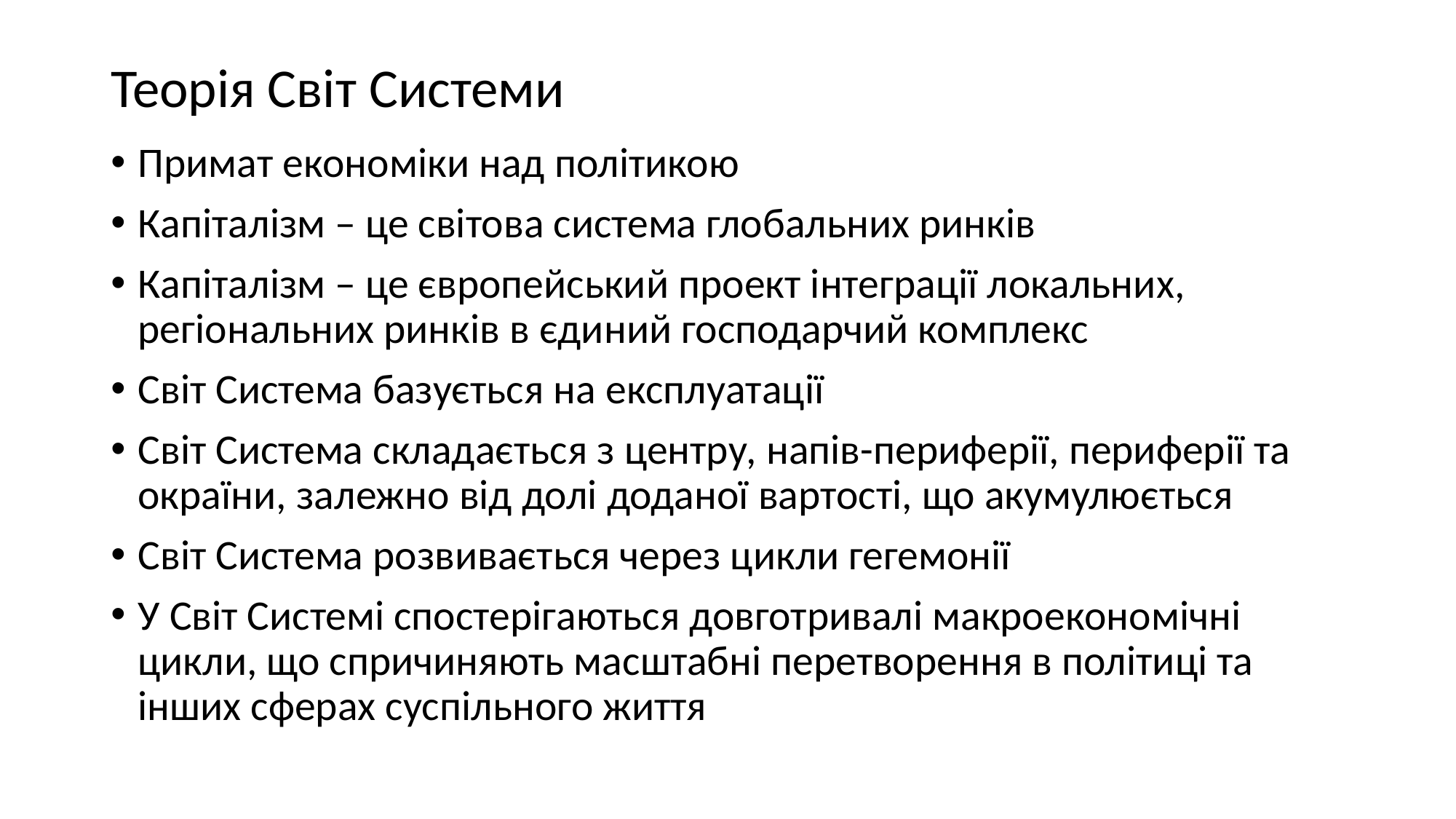

# Теорія Світ Системи
Примат економіки над політикою
Капіталізм – це світова система глобальних ринків
Капіталізм – це європейський проект інтеграції локальних, регіональних ринків в єдиний господарчий комплекс
Світ Система базується на експлуатації
Світ Система складається з центру, напів-периферії, периферії та окраїни, залежно від долі доданої вартості, що акумулюється
Світ Система розвивається через цикли гегемонії
У Світ Системі спостерігаються довготривалі макроекономічні цикли, що спричиняють масштабні перетворення в політиці та інших сферах суспільного життя